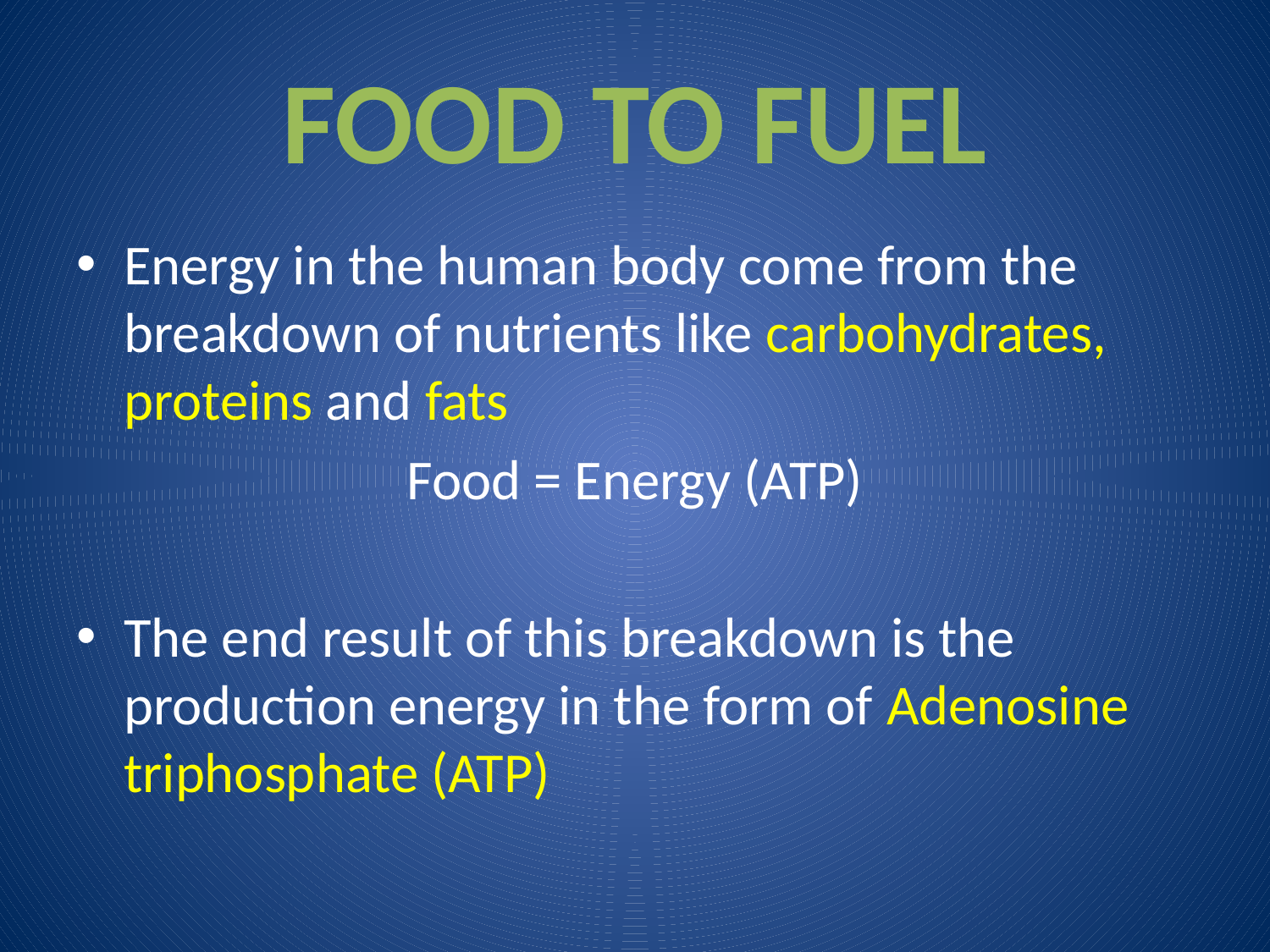

# FOOD TO FUEL
Energy in the human body come from the breakdown of nutrients like carbohydrates, proteins and fats
Food = Energy (ATP)

The end result of this breakdown is the production energy in the form of Adenosine triphosphate (ATP)